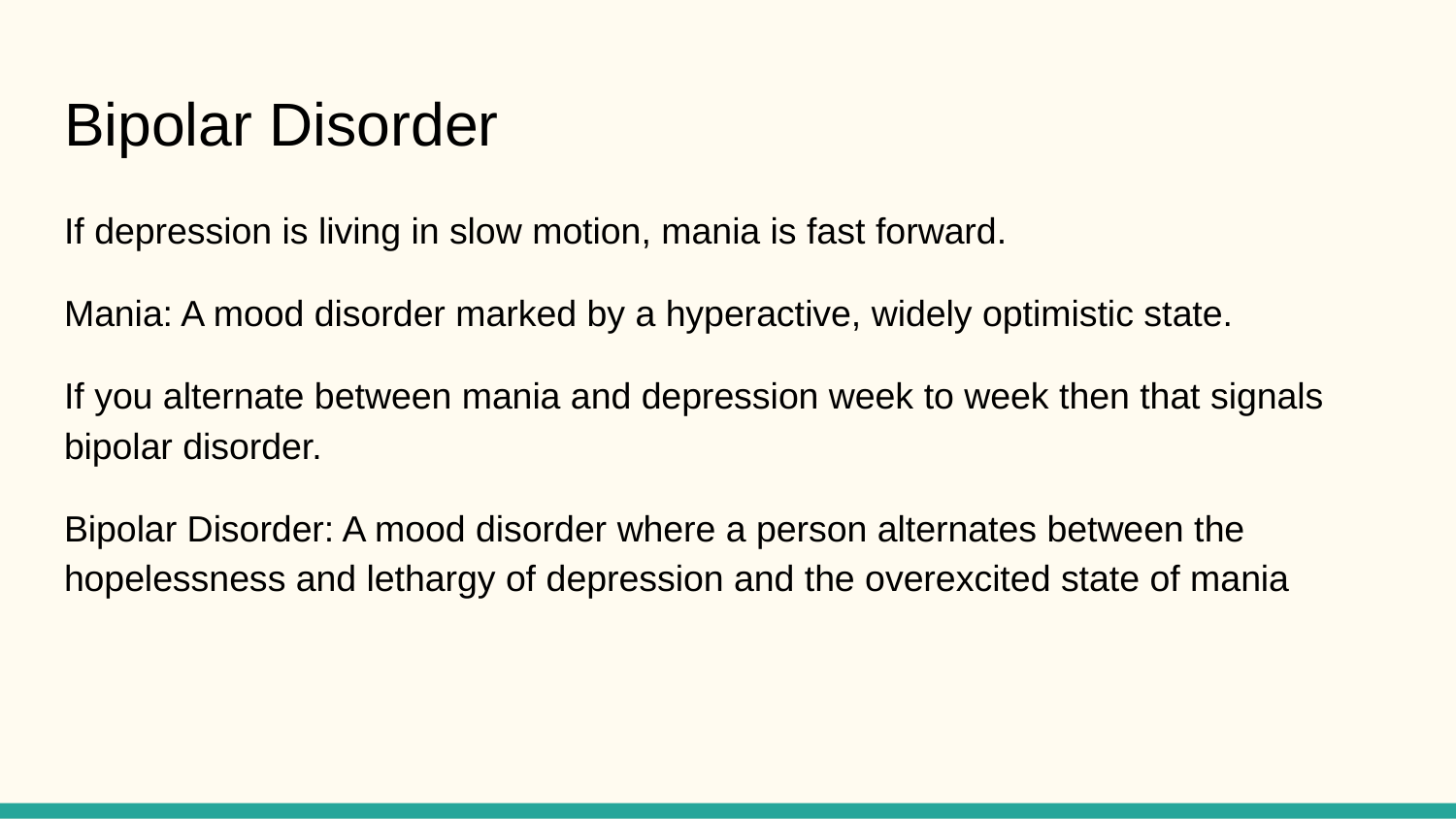

# Bipolar Disorder
If depression is living in slow motion, mania is fast forward.
Mania: A mood disorder marked by a hyperactive, widely optimistic state.
If you alternate between mania and depression week to week then that signals bipolar disorder.
Bipolar Disorder: A mood disorder where a person alternates between the hopelessness and lethargy of depression and the overexcited state of mania